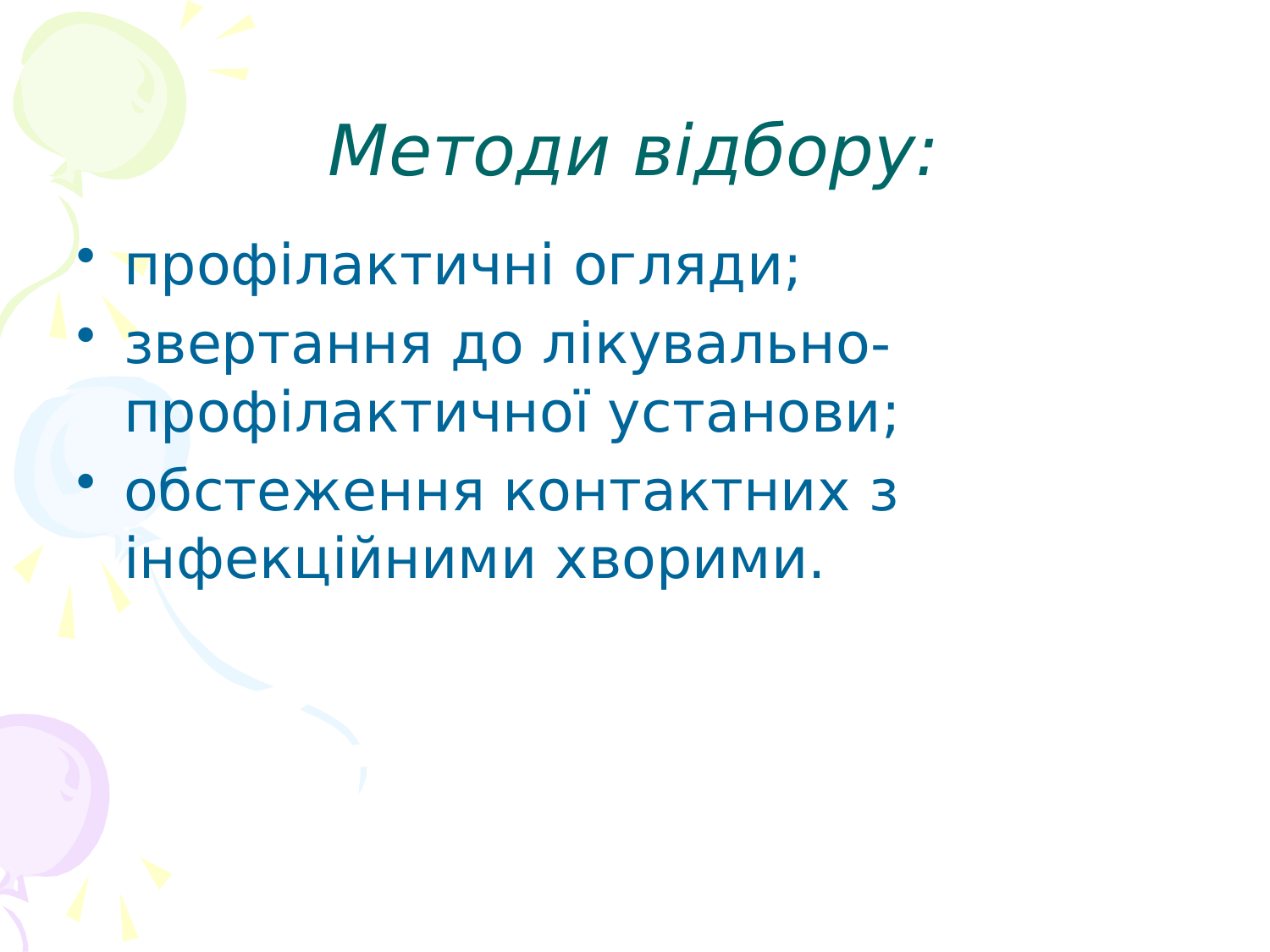

# Методи відбору:
профілактичні огляди;
звертання до лікувально-профілактичної установи;
обстеження контактних з інфекційними хворими.